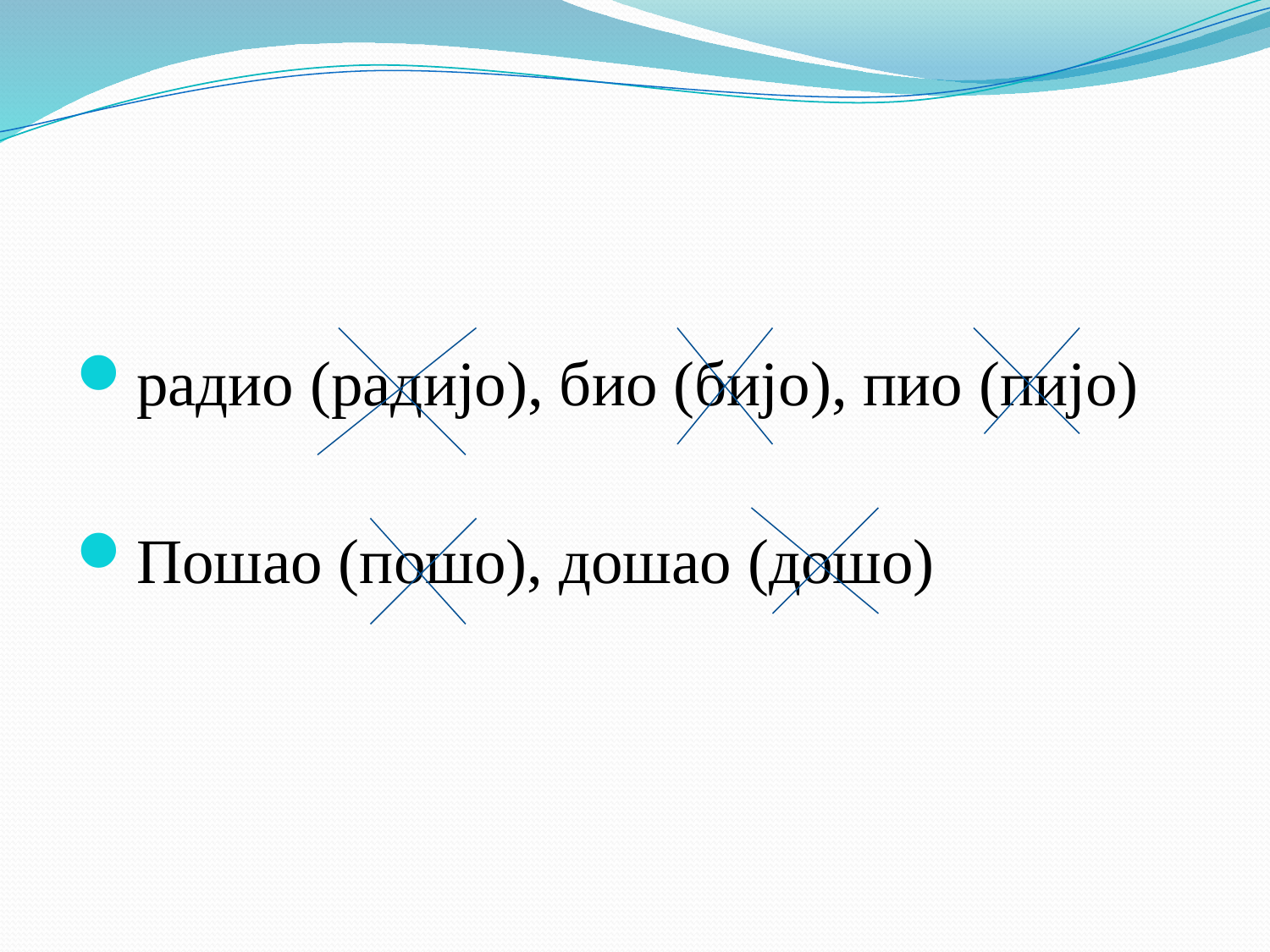

#

радио (радијо), био (бијо), пио (пијо)

Пошао (пошо), дошао (дошо)